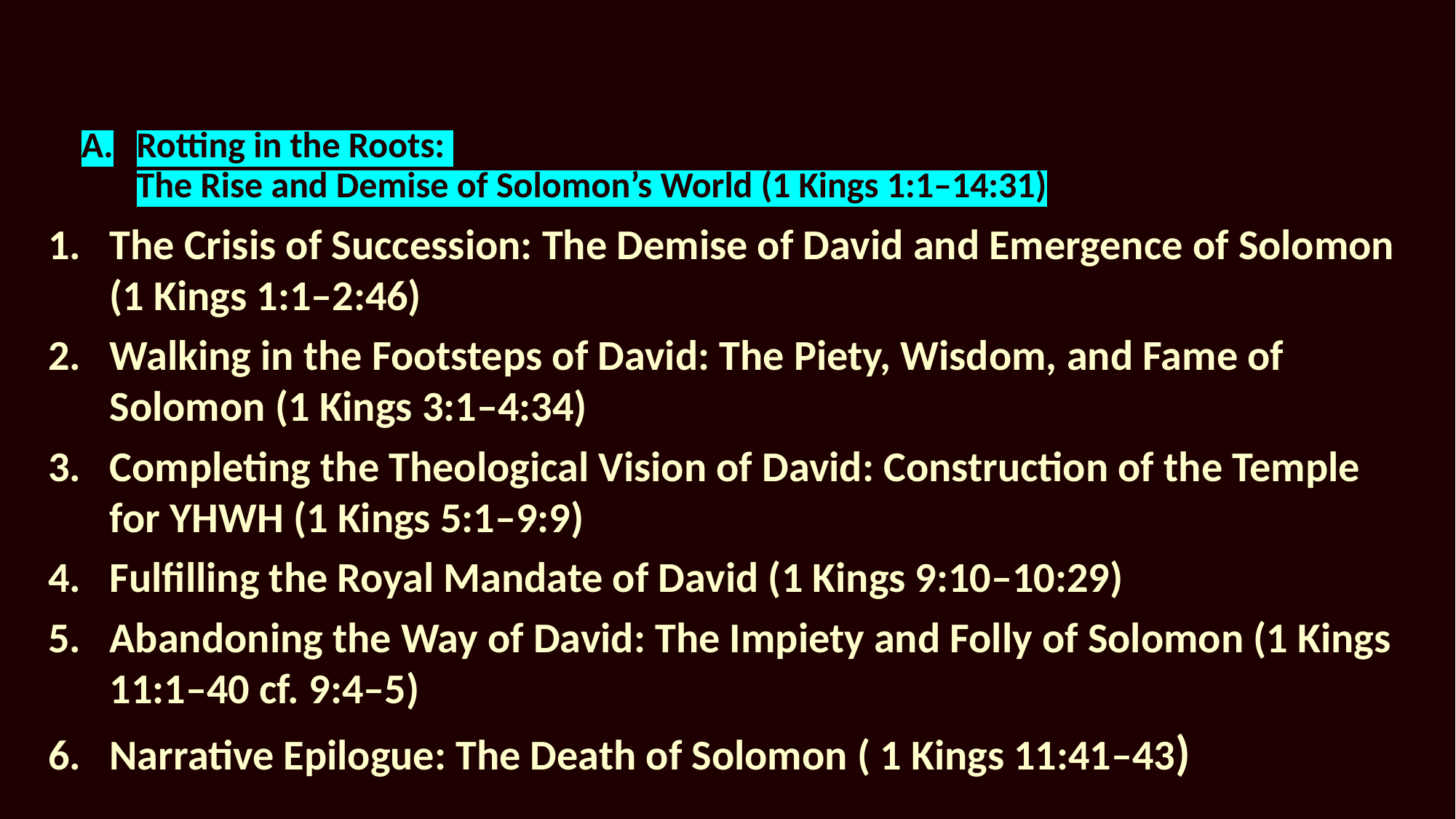

# A.	Rotting in the Roots: The Rise and Demise of Solomon’s World (1 Kings 1:1–14:31)
The Crisis of Succession: The Demise of David and Emergence of Solomon (1 Kings 1:1–2:46)
Walking in the Footsteps of David: The Piety, Wisdom, and Fame of Solomon (1 Kings 3:1–4:34)
Completing the Theological Vision of David: Construction of the Temple for YHWH (1 Kings 5:1–9:9)
Fulfilling the Royal Mandate of David (1 Kings 9:10–10:29)
Abandoning the Way of David: The Impiety and Folly of Solomon (1 Kings 11:1–40 cf. 9:4–5)
Narrative Epilogue: The Death of Solomon ( 1 Kings 11:41–43)